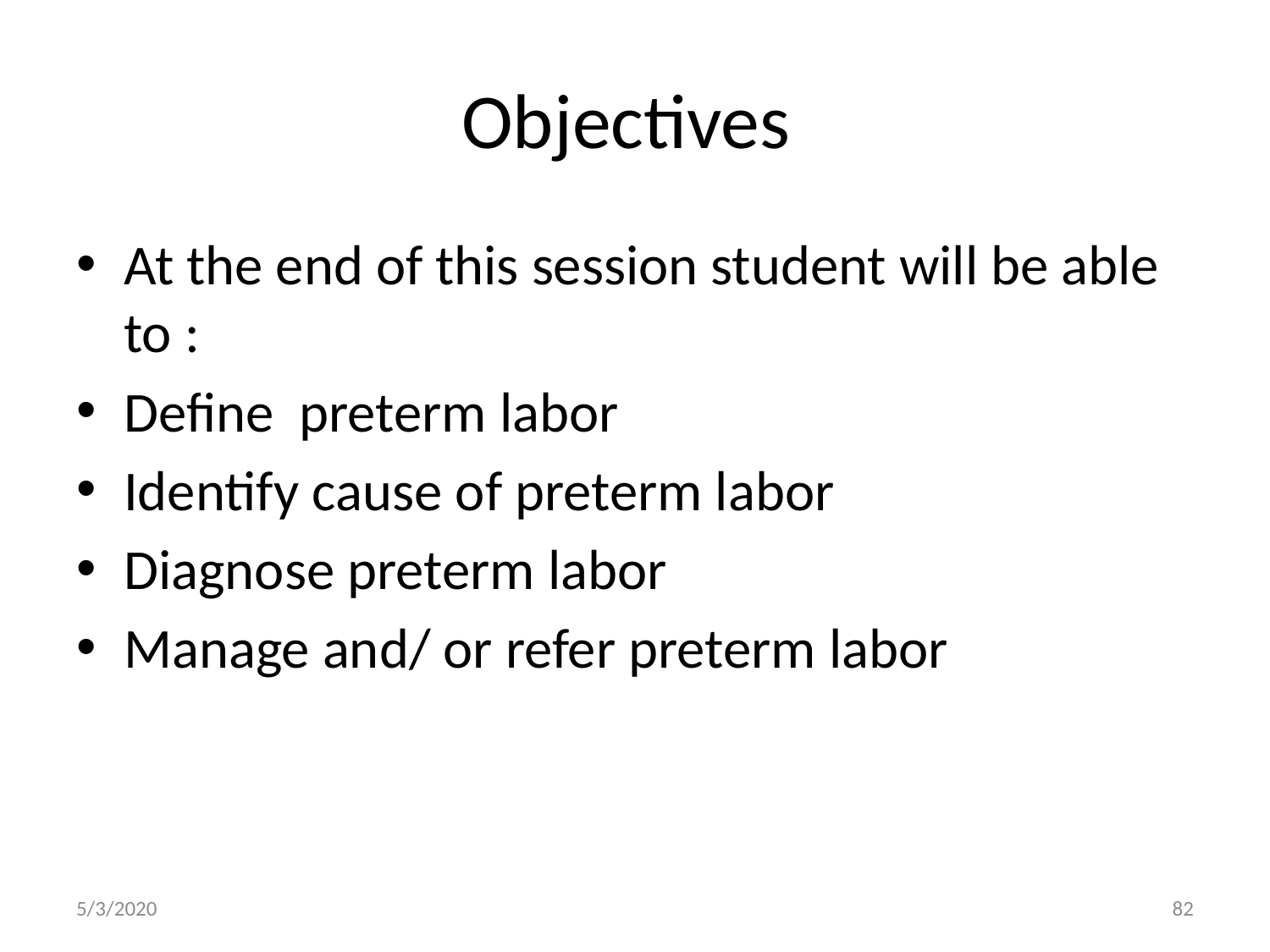

# Objectives
At the end of this session student will be able to :
Define  preterm labor
Identify cause of preterm labor
Diagnose preterm labor
Manage and/ or refer preterm labor

5/3/2020
82